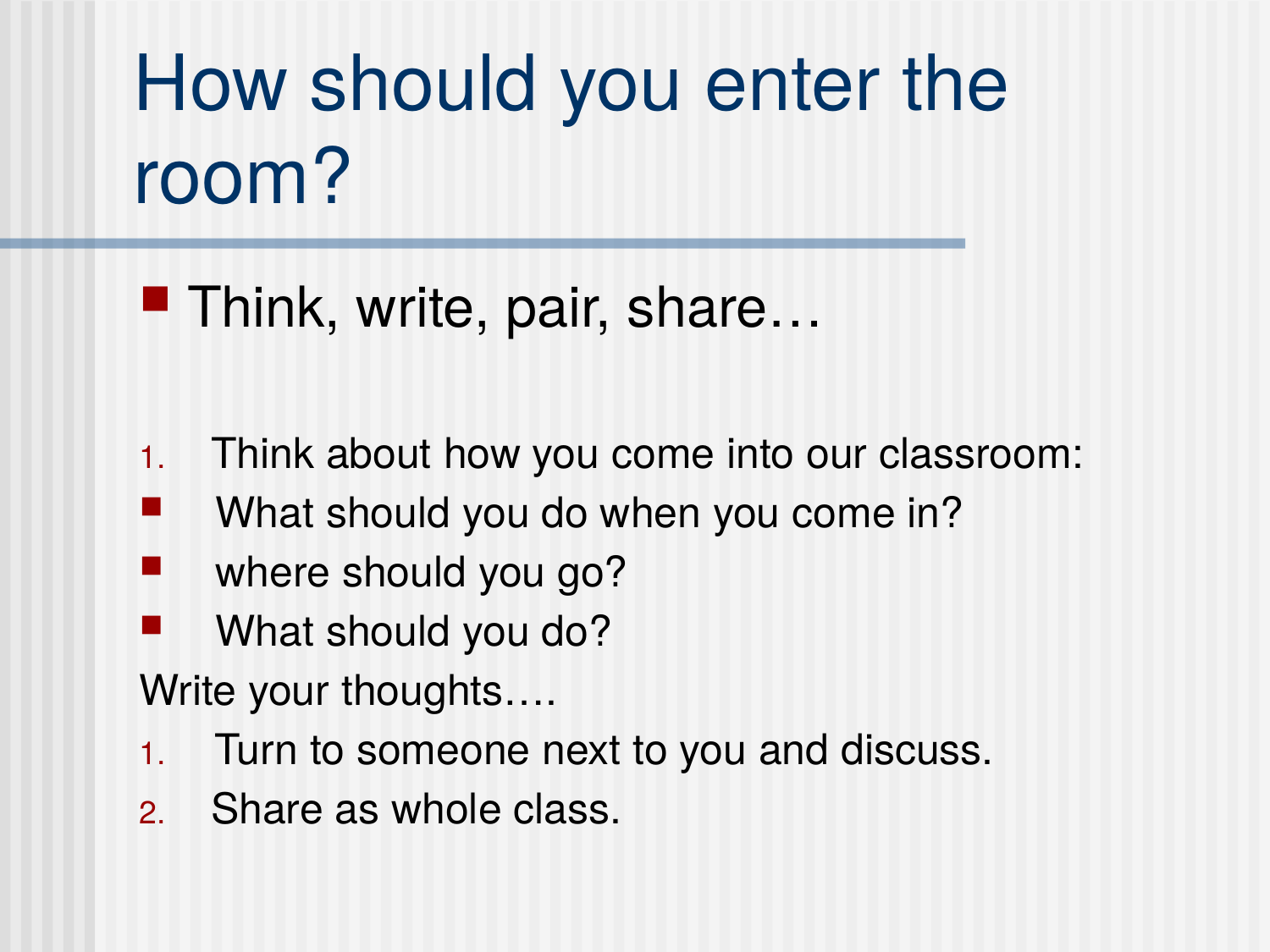

# How should you enter the room?
Think, write, pair, share…

Think about how you come into our classroom:
What should you do when you come in?
where should you go?
What should you do?
Write your thoughts….
 Turn to someone next to you and discuss.
Share as whole class.